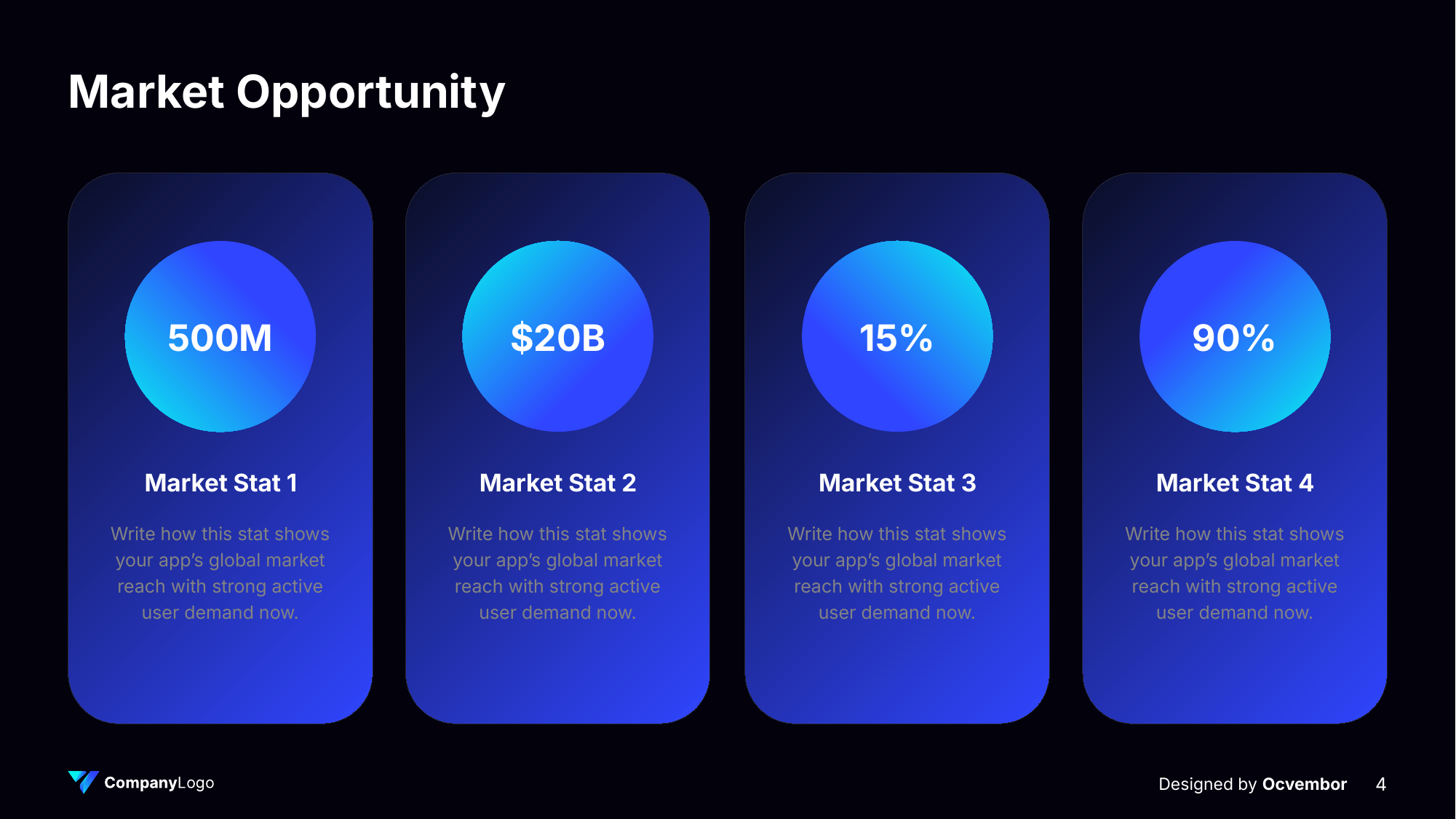

# Market Opportunity

500M
$20B
15%
90%
Market Stat 1
Market Stat 2
Market Stat 3
Market Stat 4
Write how this stat shows your app’s global market reach with strong active user demand now.
Write how this stat shows your app’s global market reach with strong active user demand now.
Write how this stat shows your app’s global market reach with strong active user demand now.
Write how this stat shows your app’s global market reach with strong active user demand now.